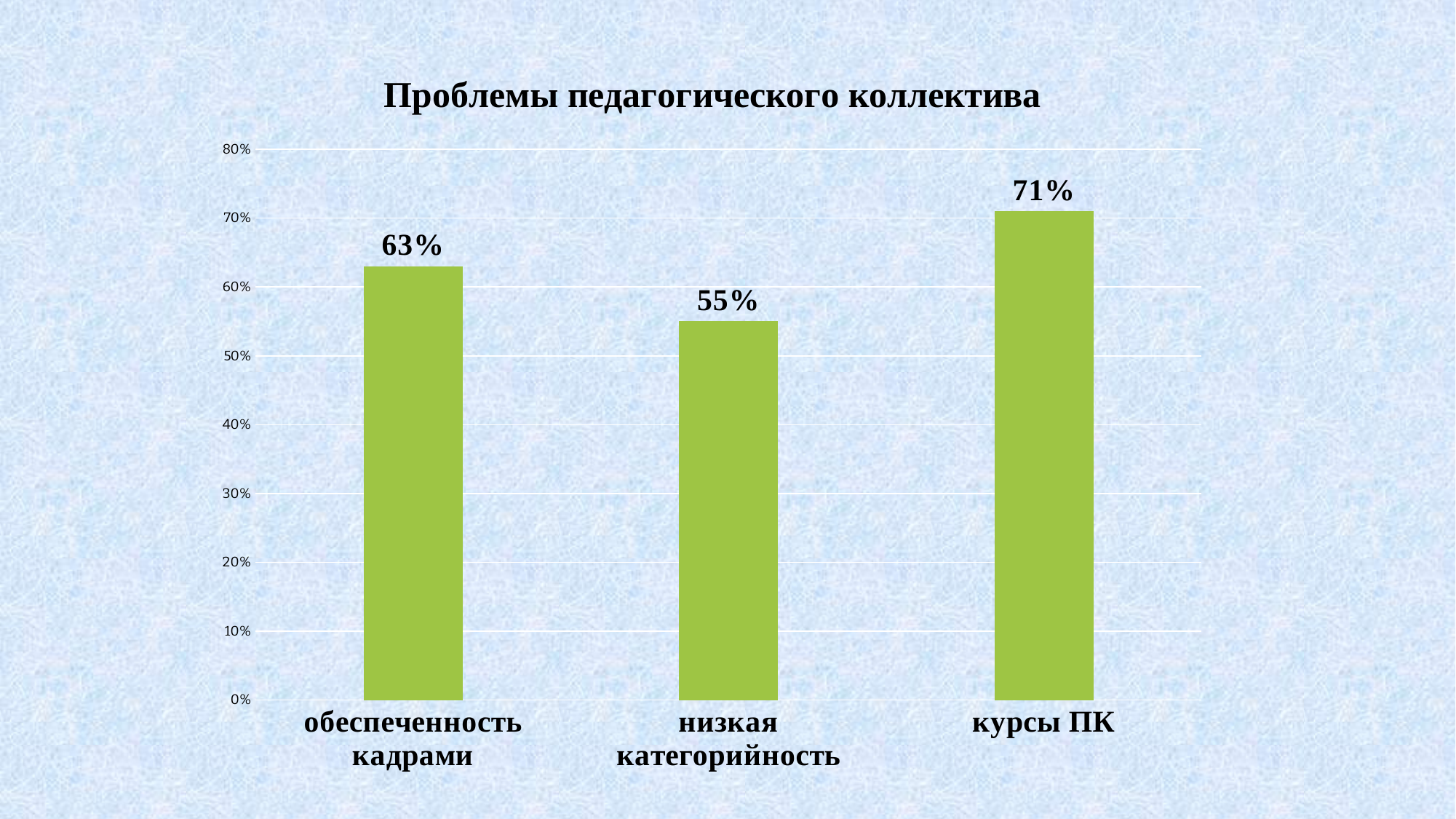

### Chart: Проблемы педагогического коллектива

| Category |  |
|---|---|
| обеспеченность кадрами | 0.6300000000000002 |
| низкая категорийность | 0.55 |
| курсы ПК | 0.7100000000000002 |